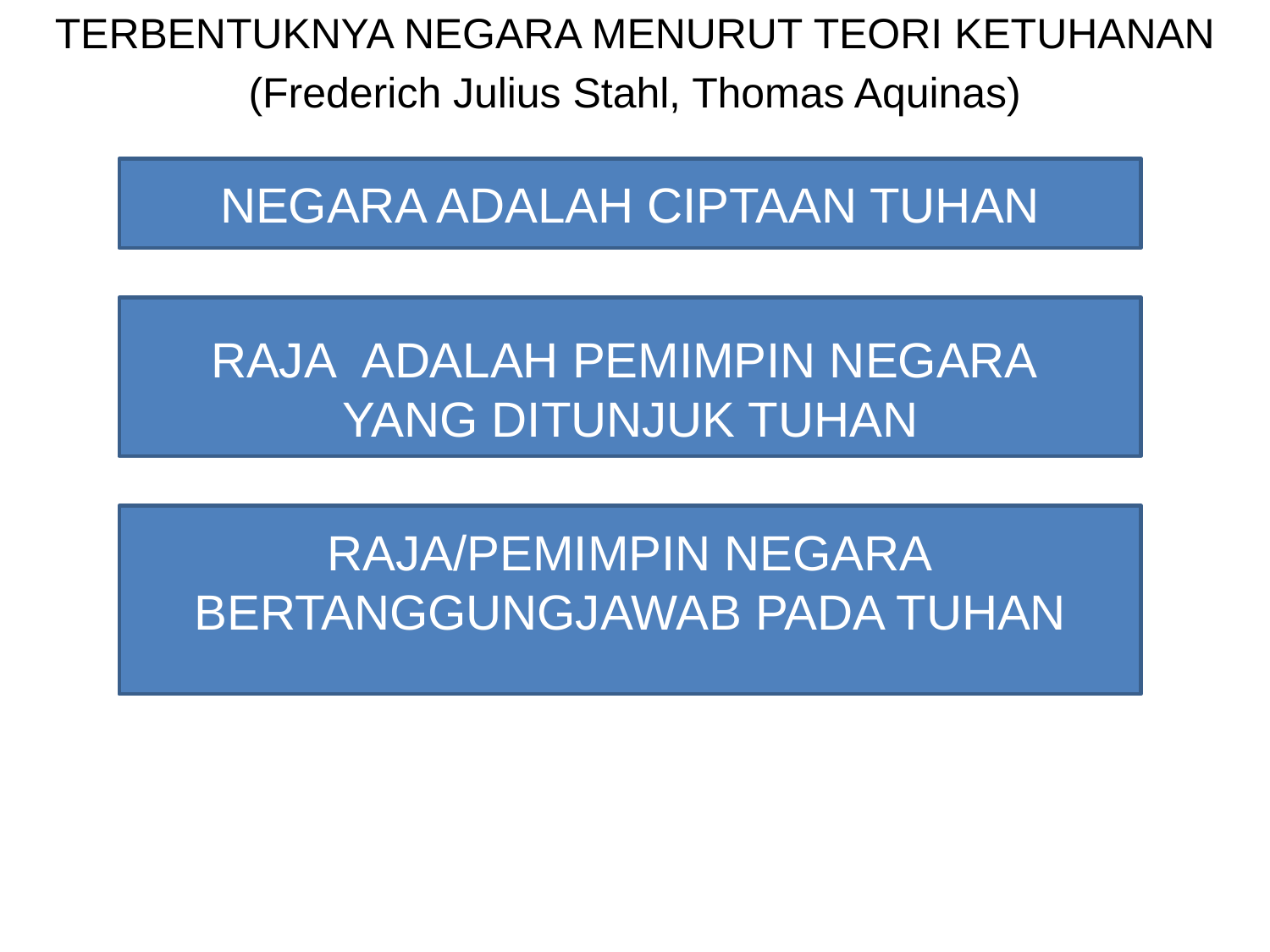

TERBENTUKNYA NEGARA MENURUT TEORI KETUHANAN
(Frederich Julius Stahl, Thomas Aquinas)

NEGARA ADALAH CIPTAAN TUHAN

RAJA  ADALAH PEMIMPIN NEGARA
YANG DITUNJUK TUHAN

RAJA/PEMIMPIN NEGARA
BERTANGGUNGJAWAB PADA TUHAN